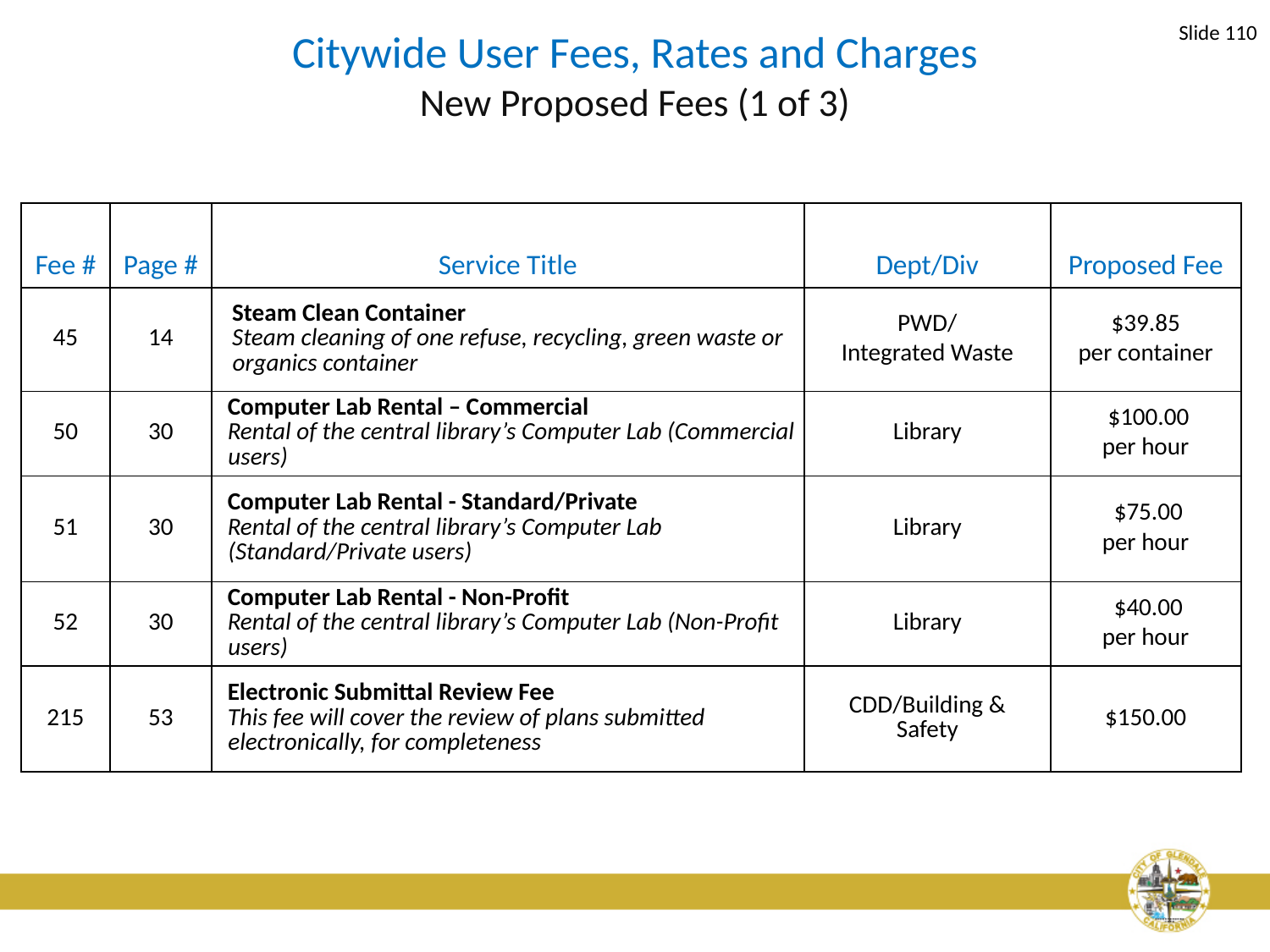

Slide 110
Citywide User Fees, Rates and Charges
New Proposed Fees (1 of 3)
| Fee # | Page # | Service Title | Dept/Div | Proposed Fee |
| --- | --- | --- | --- | --- |
| 45 | 14 | Steam Clean Container Steam cleaning of one refuse, recycling, green waste or organics container | PWD/ Integrated Waste | $39.85 per container |
| 50 | 30 | Computer Lab Rental – Commercial Rental of the central library’s Computer Lab (Commercial users) | Library | $100.00 per hour |
| 51 | 30 | Computer Lab Rental - Standard/Private Rental of the central library’s Computer Lab (Standard/Private users) | Library | $75.00 per hour |
| 52 | 30 | Computer Lab Rental - Non-Profit Rental of the central library’s Computer Lab (Non-Profit users) | Library | $40.00 per hour |
| 215 | 53 | Electronic Submittal Review Fee This fee will cover the review of plans submitted electronically, for completeness | CDD/Building & Safety | $150.00 |